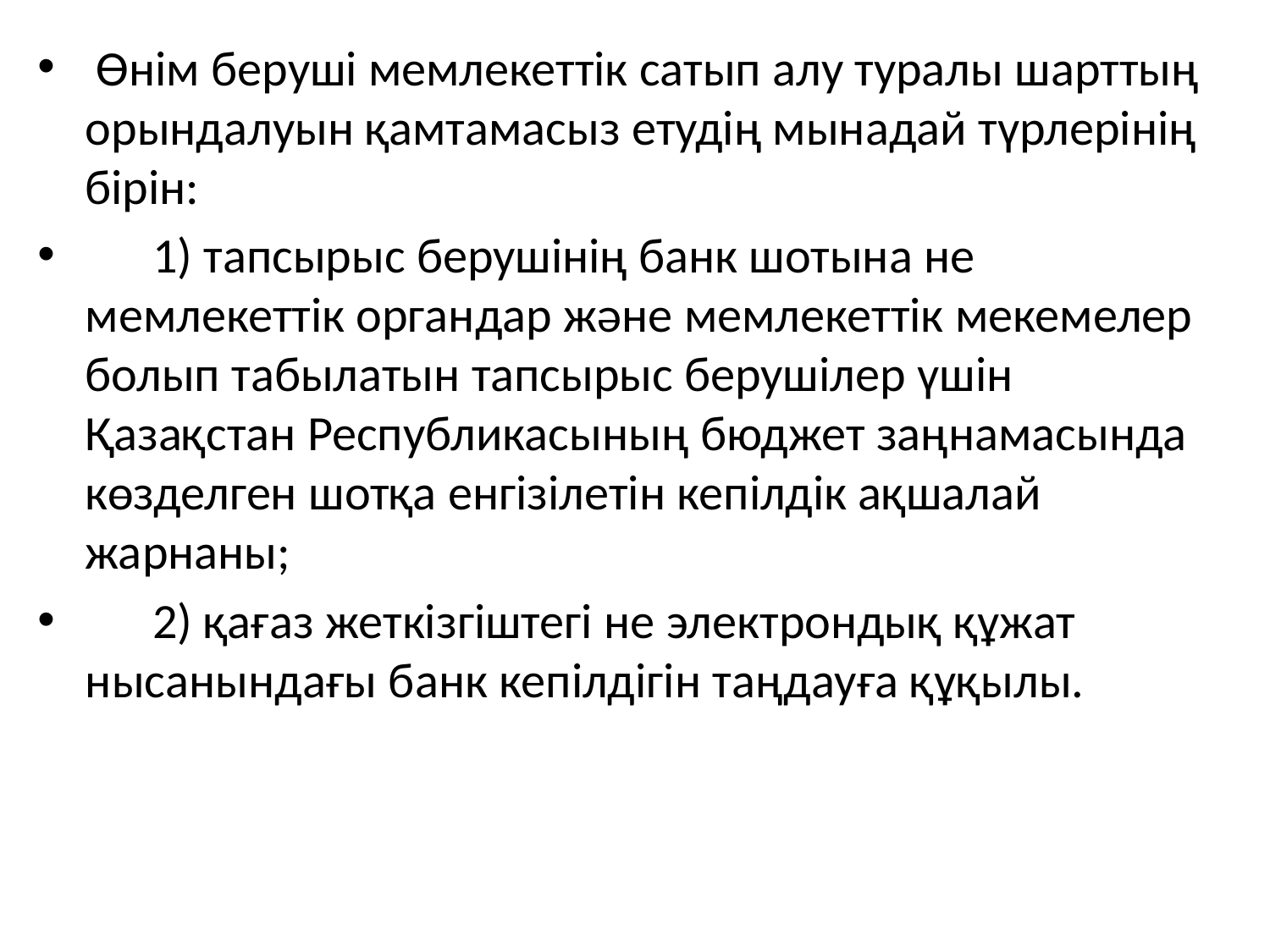

Өнім беруші мемлекеттiк сатып алу туралы шарттың орындалуын қамтамасыз етудiң мынадай түрлерiнiң бiрiн:
      1) тапсырыс берушінiң банк шотына не мемлекеттiк органдар және мемлекеттiк мекемелер болып табылатын тапсырыс берушілер үшiн Қазақстан Республикасының бюджет заңнамасында көзделген шотқа енгiзiлетiн кепiлдiк ақшалай жарнаны;
      2) қағаз жеткізгіштегі не электрондық құжат нысанындағы банк кепiлдiгін таңдауға құқылы.